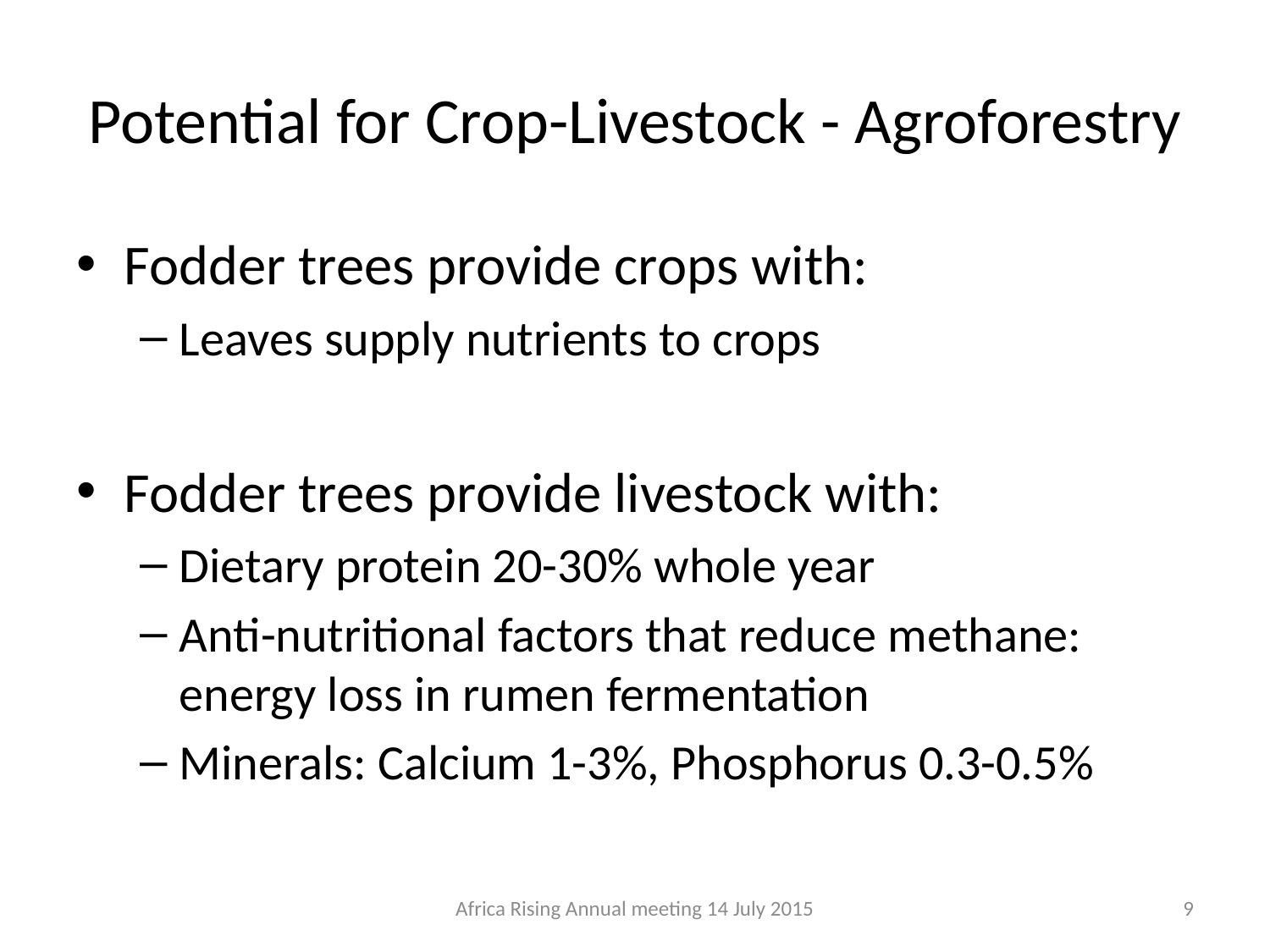

# Potential for Crop-Livestock - Agroforestry
Fodder trees provide crops with:
Leaves supply nutrients to crops

Fodder trees provide livestock with:
Dietary protein 20-30% whole year
Anti-nutritional factors that reduce methane: energy loss in rumen fermentation
Minerals: Calcium 1-3%, Phosphorus 0.3-0.5%

Africa Rising Annual meeting 14 July 2015
9